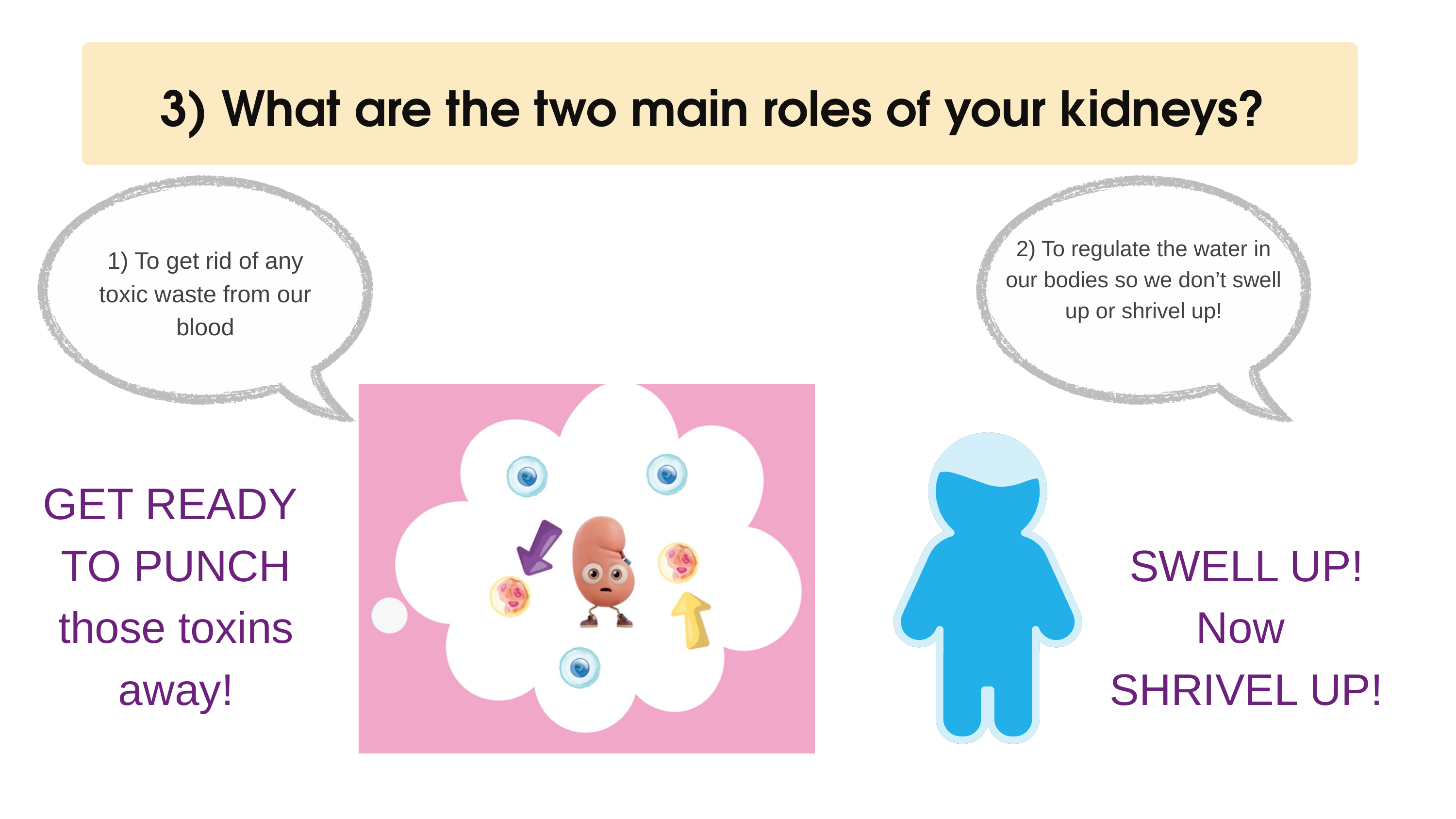

3) What are the two main roles of your kidneys?

2) To regulate the water in our bodies so we don’t swell up or shrivel up!
1) To get rid of any toxic waste from our blood

GET READY
TO PUNCH those toxins away!
SWELL UP!
Now
SHRIVEL UP!